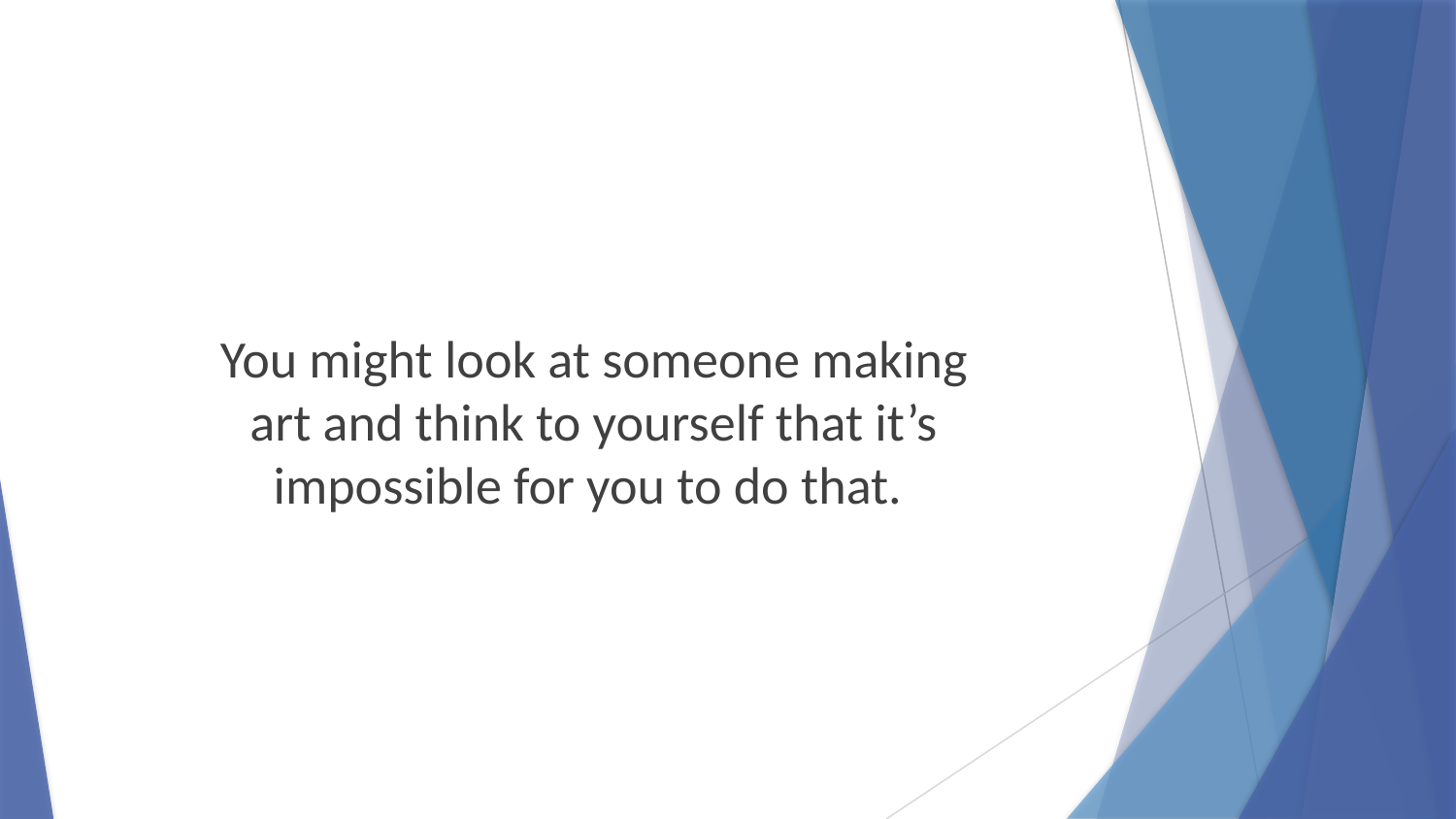

You might look at someone making
art and think to yourself that it’s
impossible for you to do that.